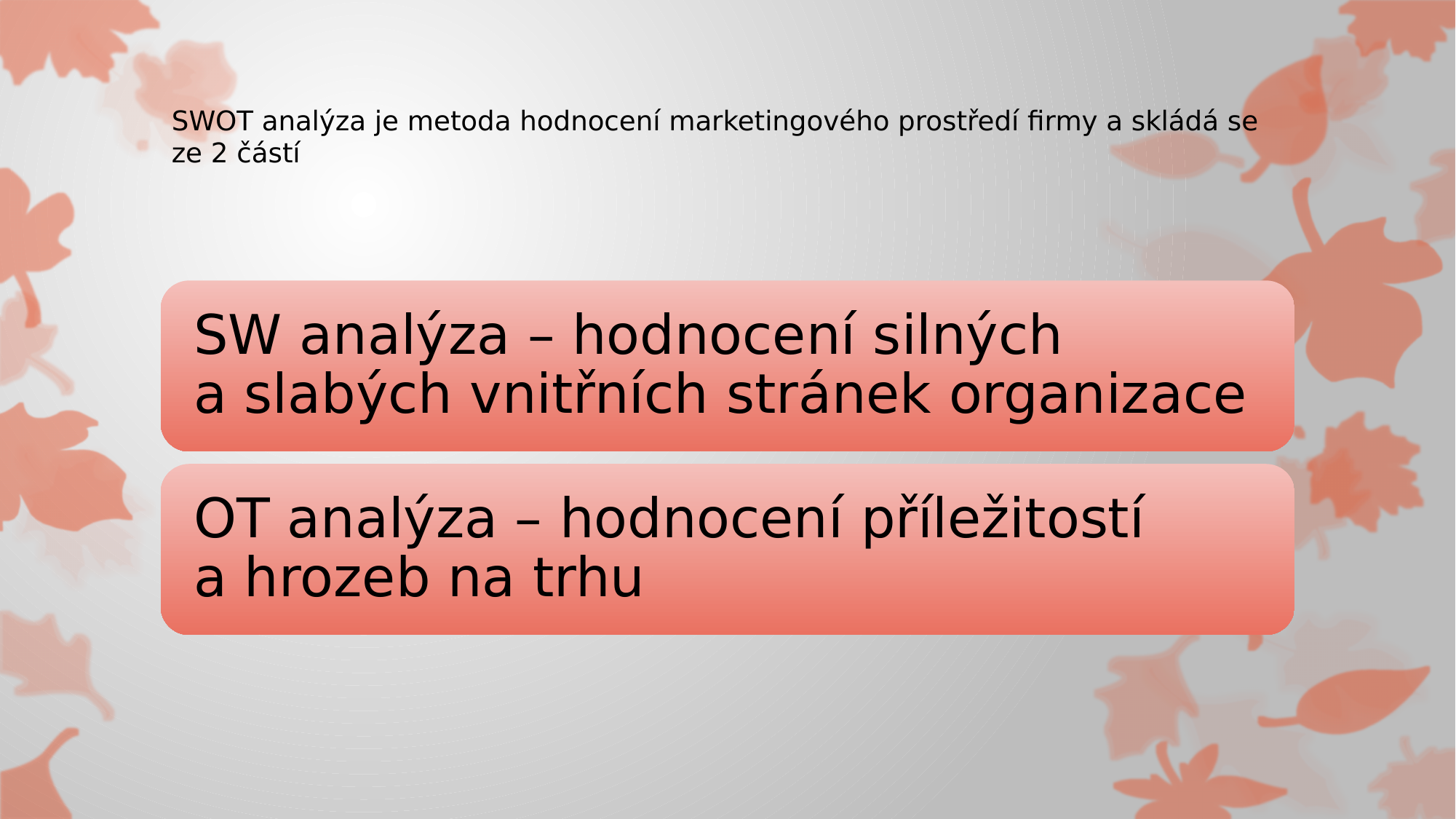

# SWOT analýza je metoda hodnocení marketingového prostředí firmy a skládá se ze 2 částí
SW analýza – hodnocení silných
a slabých vnitřních stránek organizace
OT analýza – hodnocení příležitostí
a hrozeb na trhu